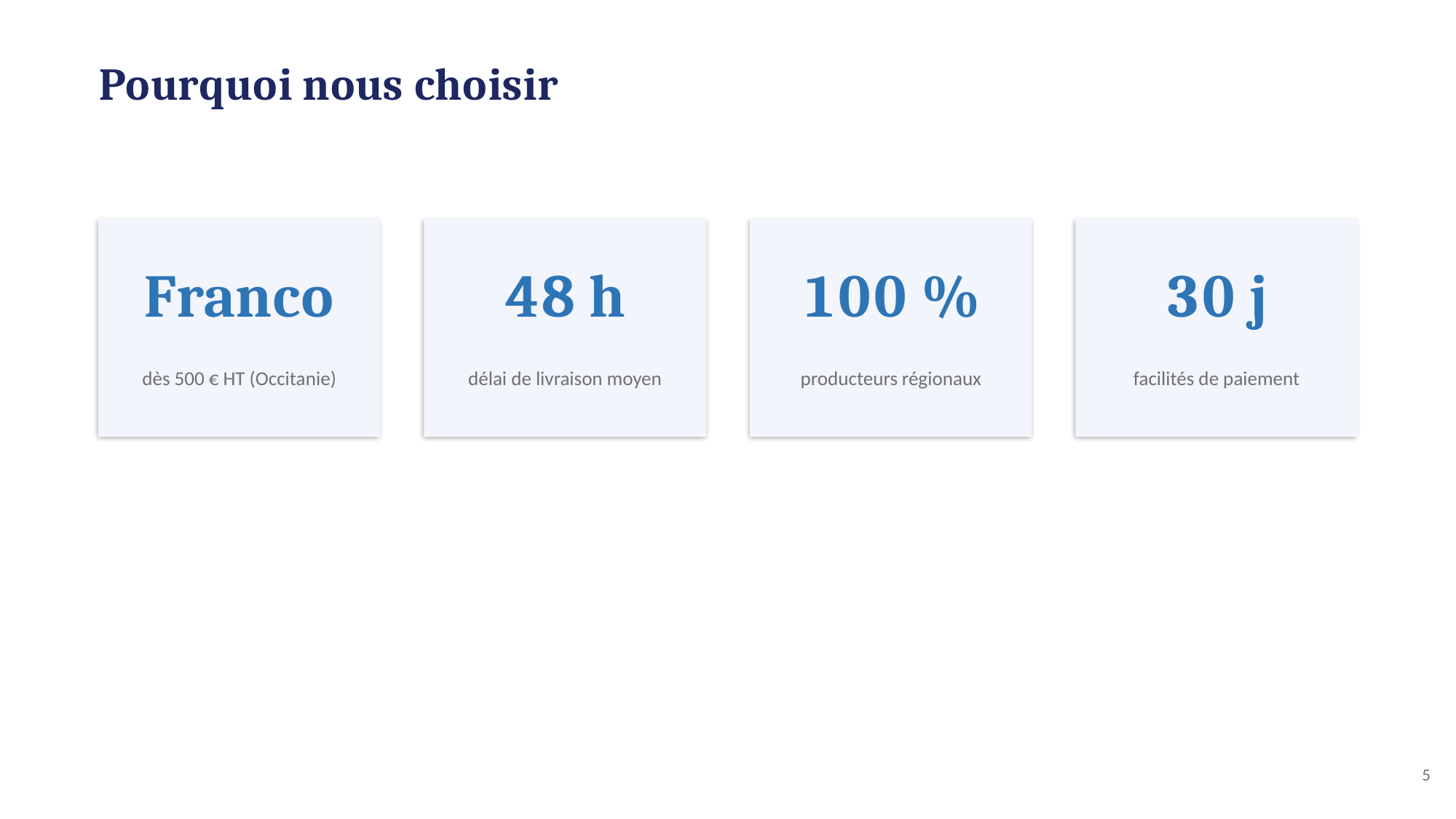

Pourquoi nous choisir

Franco
48 h
100 %
30 j
dès 500 € HT (Occitanie)
délai de livraison moyen
producteurs régionaux
facilités de paiement
5